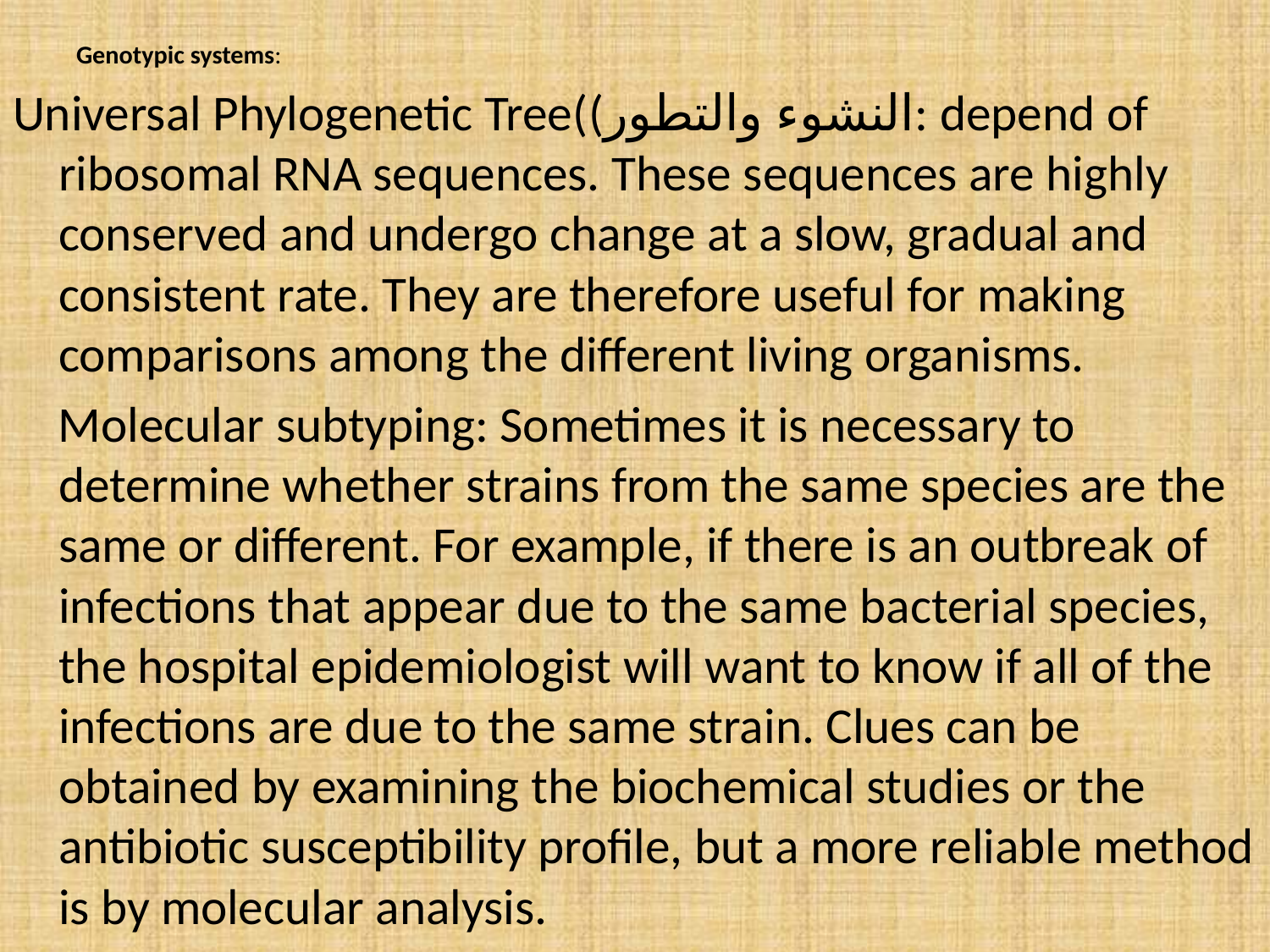

# Genotypic systems:
Universal Phylogenetic Tree((النشوء والتطور: depend of ribosomal RNA sequences. These sequences are highly conserved and undergo change at a slow, gradual and consistent rate. They are therefore useful for making comparisons among the different living organisms.
    Molecular subtyping: Sometimes it is necessary to determine whether strains from the same species are the same or different. For example, if there is an outbreak of infections that appear due to the same bacterial species, the hospital epidemiologist will want to know if all of the infections are due to the same strain. Clues can be obtained by examining the biochemical studies or the antibiotic susceptibility profile, but a more reliable method is by molecular analysis.